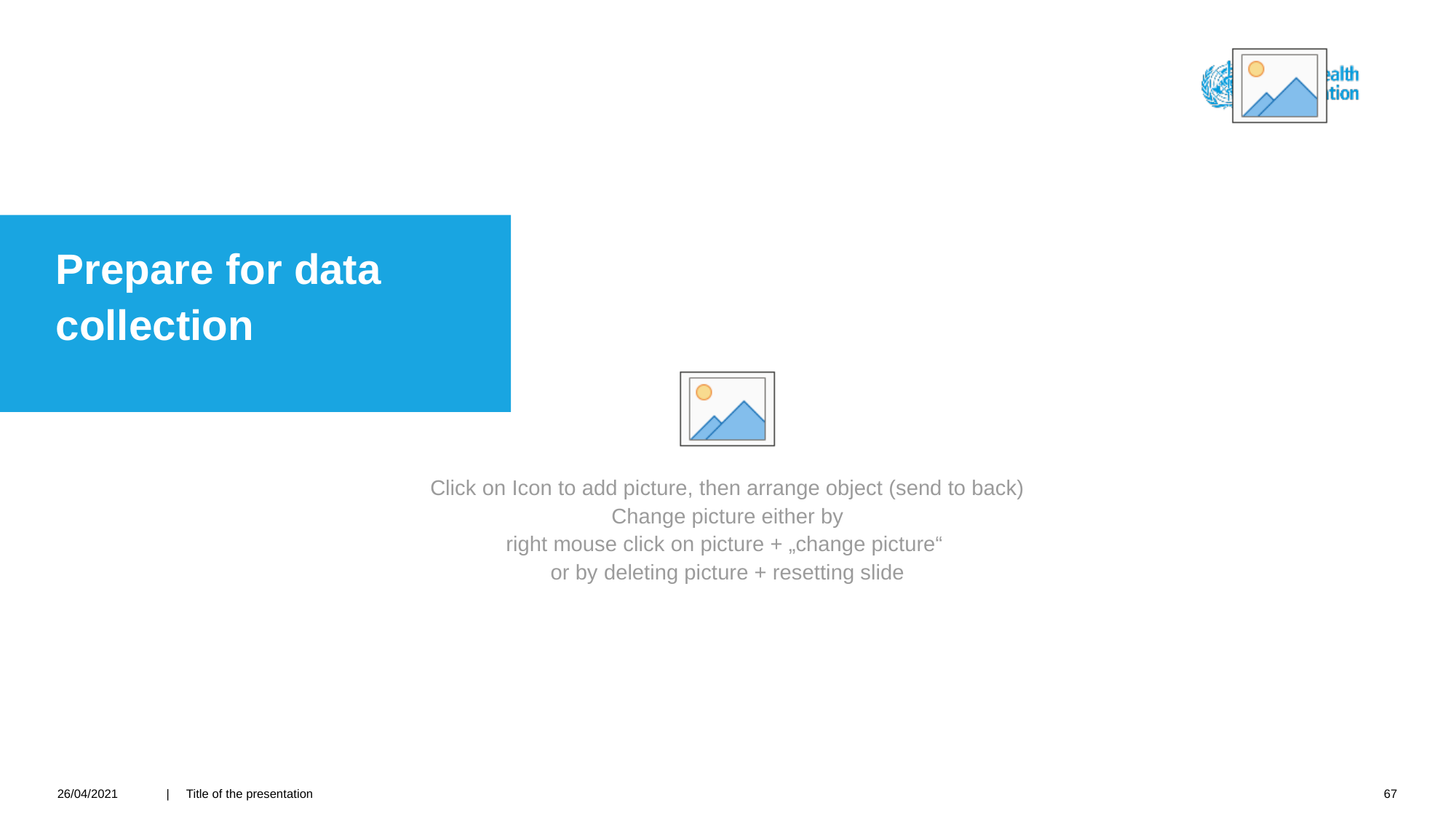

#

Prepare for data collection

26/04/2021
|     Title of the presentation
67